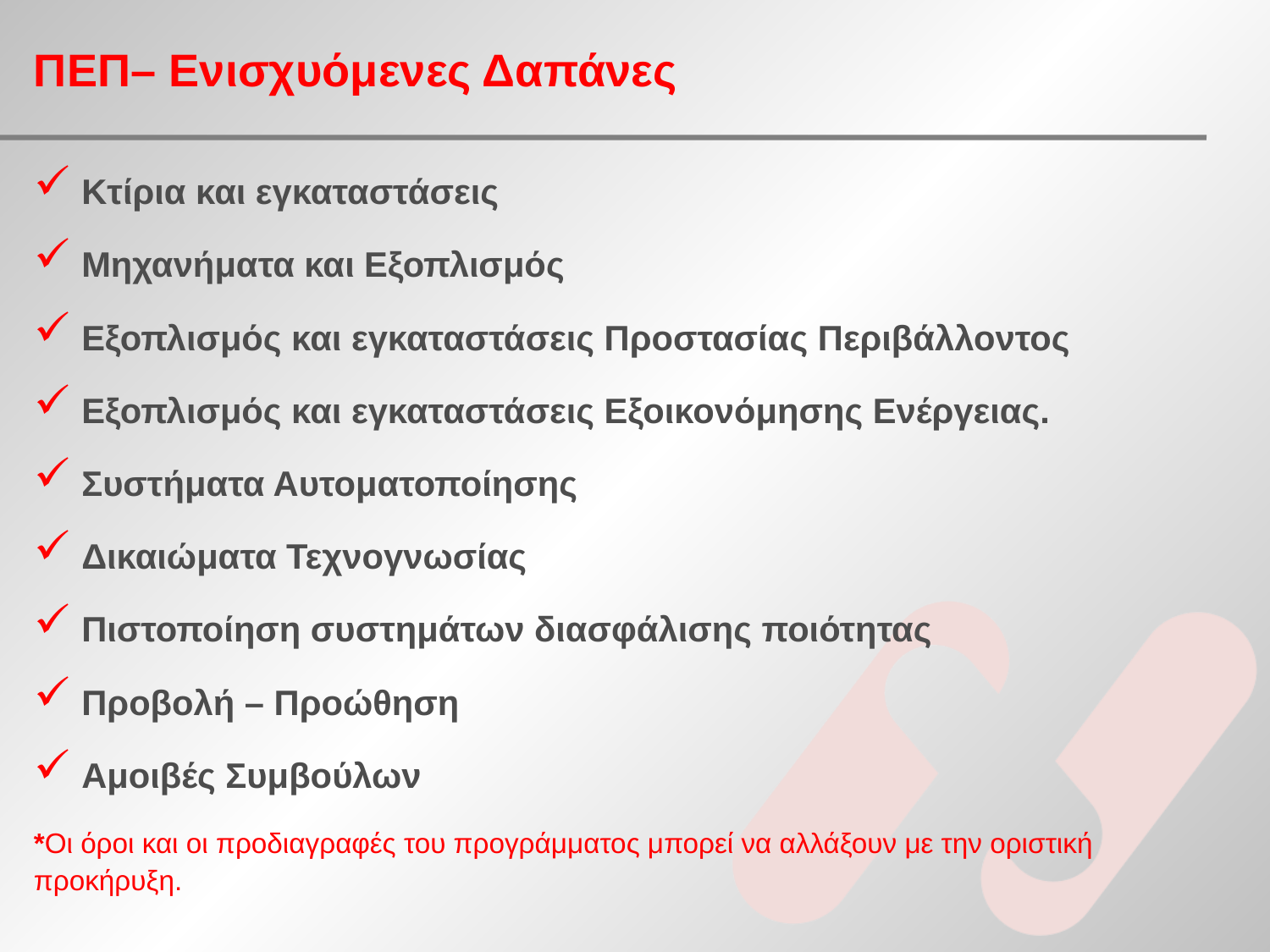

# ΠΕΠ– Ενισχυόμενες Δαπάνες
Κτίρια και εγκαταστάσεις
Μηχανήματα και Εξοπλισμός
Εξοπλισμός και εγκαταστάσεις Προστασίας Περιβάλλοντος
Εξοπλισμός και εγκαταστάσεις Εξοικονόμησης Ενέργειας.
Συστήματα Αυτοματοποίησης
Δικαιώματα Τεχνογνωσίας
Πιστοποίηση συστημάτων διασφάλισης ποιότητας
Προβολή – Προώθηση
Αμοιβές Συμβούλων
*Οι όροι και οι προδιαγραφές του προγράμματος μπορεί να αλλάξουν με την οριστική προκήρυξη.